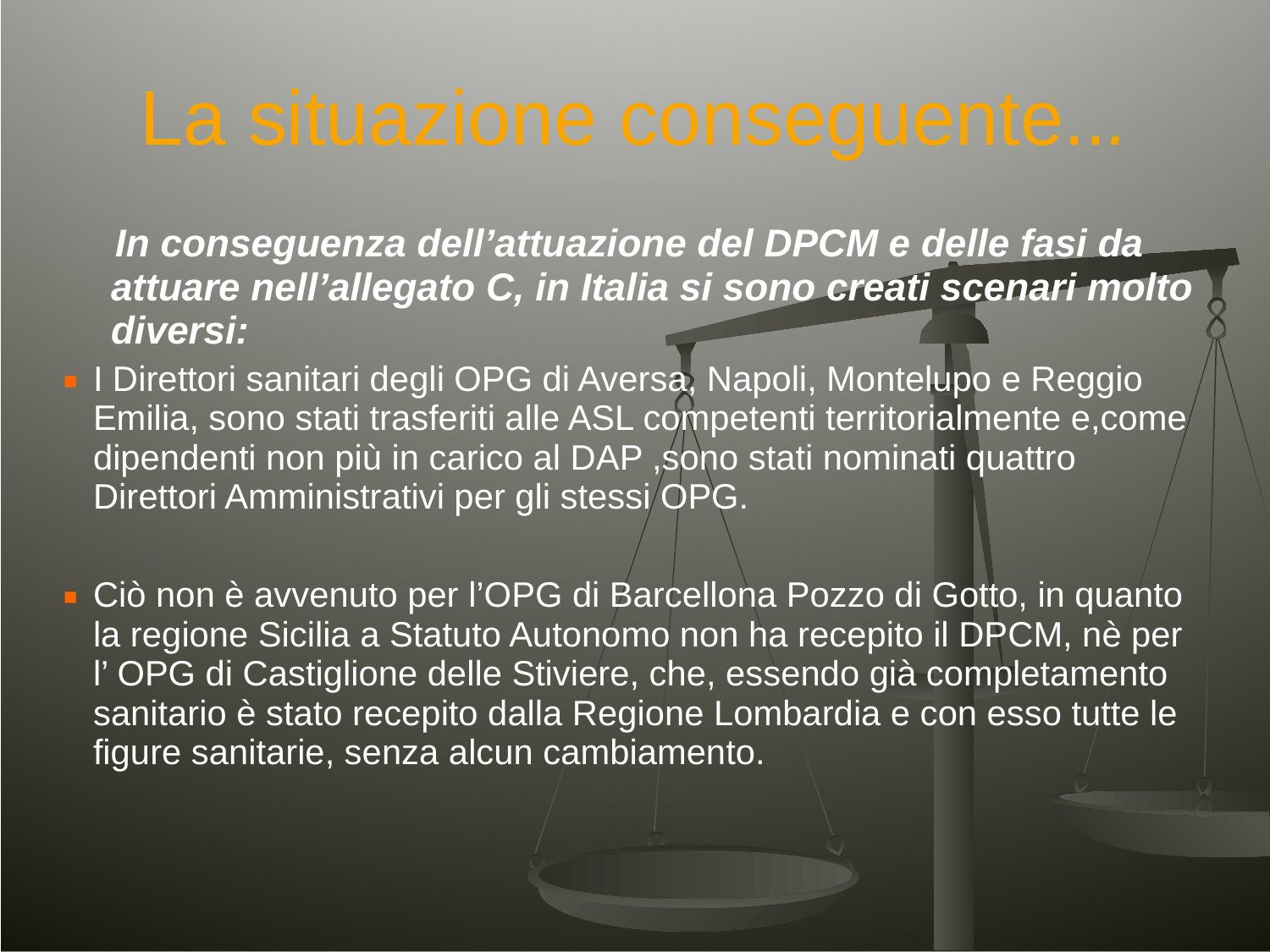

La situazione conseguente...
     In conseguenza dell’attuazione del DPCM e delle fasi da attuare nell’allegato C, in Italia si sono creati scenari molto diversi:
I Direttori sanitari degli OPG di Aversa, Napoli, Montelupo e Reggio Emilia, sono stati trasferiti alle ASL competenti territorialmente e,come dipendenti non più in carico al DAP ,sono stati nominati quattro Direttori Amministrativi per gli stessi OPG.

Ciò non è avvenuto per l’OPG di Barcellona Pozzo di Gotto, in quanto la regione Sicilia a Statuto Autonomo non ha recepito il DPCM, nè per l’ OPG di Castiglione delle Stiviere, che, essendo già completamento sanitario è stato recepito dalla Regione Lombardia e con esso tutte le figure sanitarie, senza alcun cambiamento.